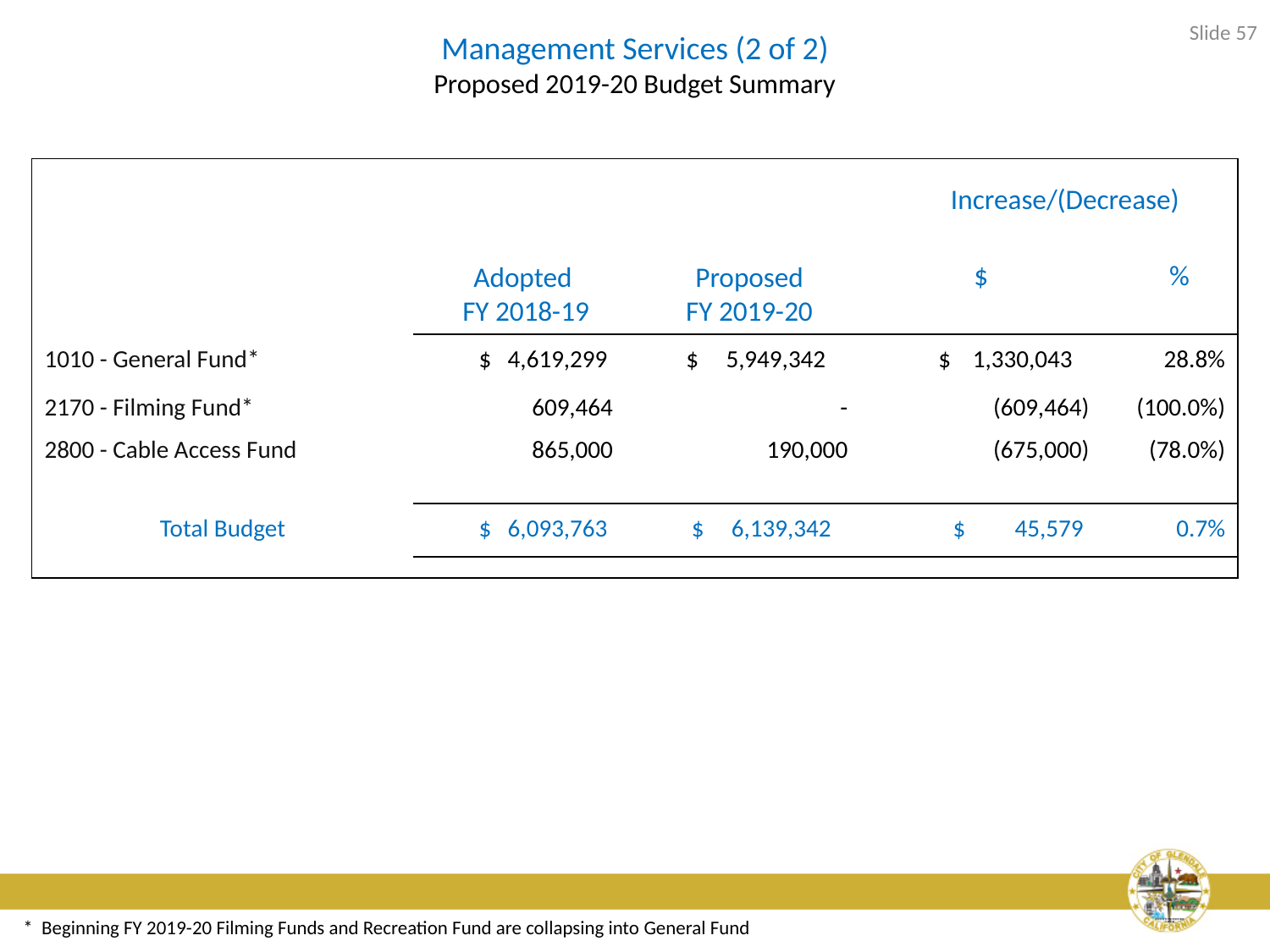

Slide 57
# Management Services (2 of 2) Proposed 2019-20 Budget Summary
|  | Adopted FY 2018-19 | Proposed FY 2019-20 | Increase/(Decrease) |  |
| --- | --- | --- | --- | --- |
|  |  |  | $ | % |
|  |  |  |  |  |
| 1010 - General Fund\* | $ 4,619,299 | $ 5,949,342 | $ 1,330,043 | 28.8% |
| 2170 - Filming Fund\* | 609,464 | - | (609,464) | (100.0%) |
| 2800 - Cable Access Fund | 865,000 | 190,000 | (675,000) | (78.0%) |
|  |  |  |  |  |
| Total Budget | $ 6,093,763 | $ 6,139,342 | $ 45,579 | 0.7% |
|  |  |  |  |  |
*  Beginning FY 2019-20 Filming Funds and Recreation Fund are collapsing into General Fund